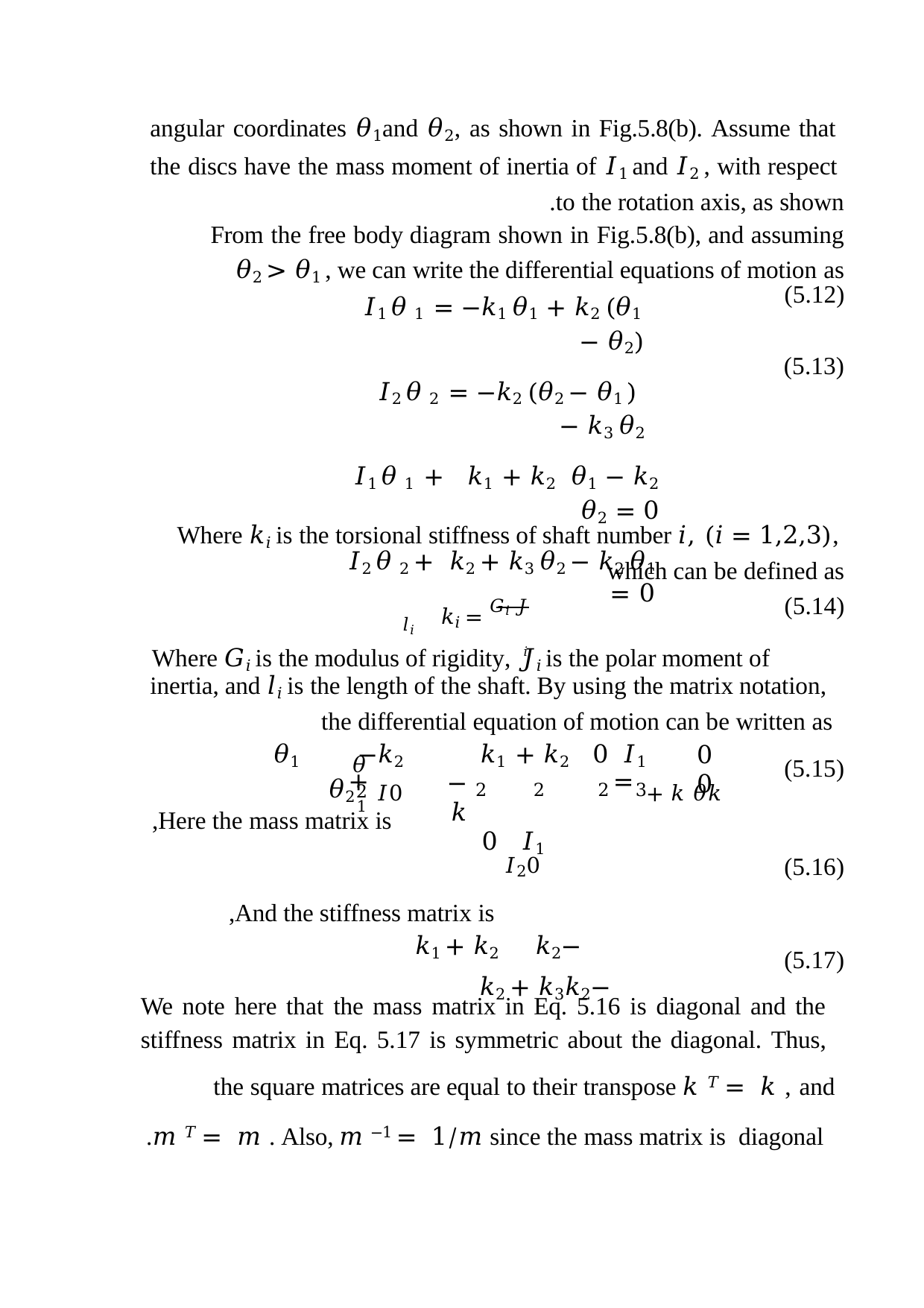

angular coordinates 𝜃1and 𝜃2, as shown in Fig.5.8(b). Assume that  the discs have the mass moment of inertia of 𝐼1 and 𝐼2 , with respect  to the rotation axis, as shown.
From the free body diagram shown in Fig.5.8(b), and assuming
𝜃2 > 𝜃1 , we can write the differential equations of motion as
𝐼1 𝜃 1  = −𝑘1 𝜃1  + 𝑘2 (𝜃1  − 𝜃2)
𝐼2 𝜃 2  = −𝑘2 (𝜃2 − 𝜃1 )  − 𝑘3 𝜃2
𝐼1 𝜃 1  +  𝑘1  + 𝑘2   𝜃1  − 𝑘2 𝜃2  = 0
𝐼2 𝜃 2 + 𝑘2 + 𝑘3 𝜃2 − 𝑘2 𝜃1 = 0
(5.12)
(5.13)
Where 𝑘𝑖 is the torsional stiffness of shaft number 𝑖, (𝑖 = 1,2,3),  which can be defined as
𝑘𝑖 = 𝐺𝑖 𝐽 𝑖
(5.14)
𝑙𝑖
Where 𝐺𝑖 is the modulus of rigidity, 𝐽𝑖 is the polar moment of

inertia, and 𝑙𝑖 is the length of the shaft. By using the matrix notation,  the differential equation of motion can be written as
𝜃 1
𝐼1	0	𝑘1 + 𝑘2	−𝑘2	𝜃1
0
𝑘	+ 𝑘 𝜃 =
(5.15)
 0	𝐼 +
−𝑘
0
2	𝜃2
2	2
3	2
Here the mass matrix is,
𝐼1	0
 0	𝐼2
(5.16)
And the stiffness matrix is,
𝑘1 + 𝑘2
−𝑘2

(5.17)
−𝑘2	𝑘2 + 𝑘3
We note here that the mass matrix in Eq. 5.16 is diagonal and the  stiffness matrix in Eq. 5.17 is symmetric about the diagonal. Thus,  the square matrices are equal to their transpose 𝑘 𝑇 =  𝑘 , and
 𝑚 𝑇 = 𝑚 . Also, 𝑚 −1 =  1/𝑚 since the mass matrix is  diagonal.